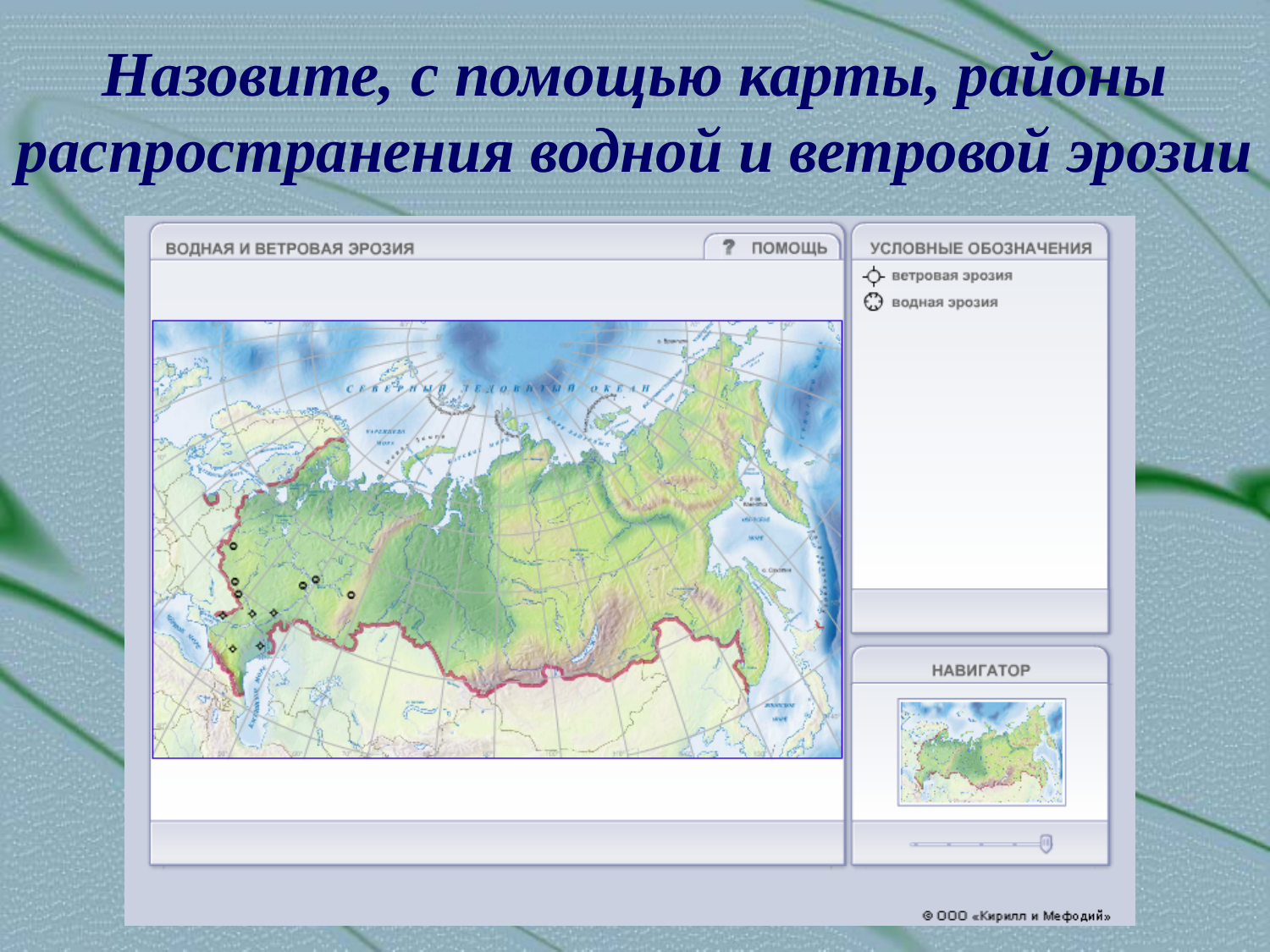

# Назовите, с помощью карты, районы распространения водной и ветровой эрозии